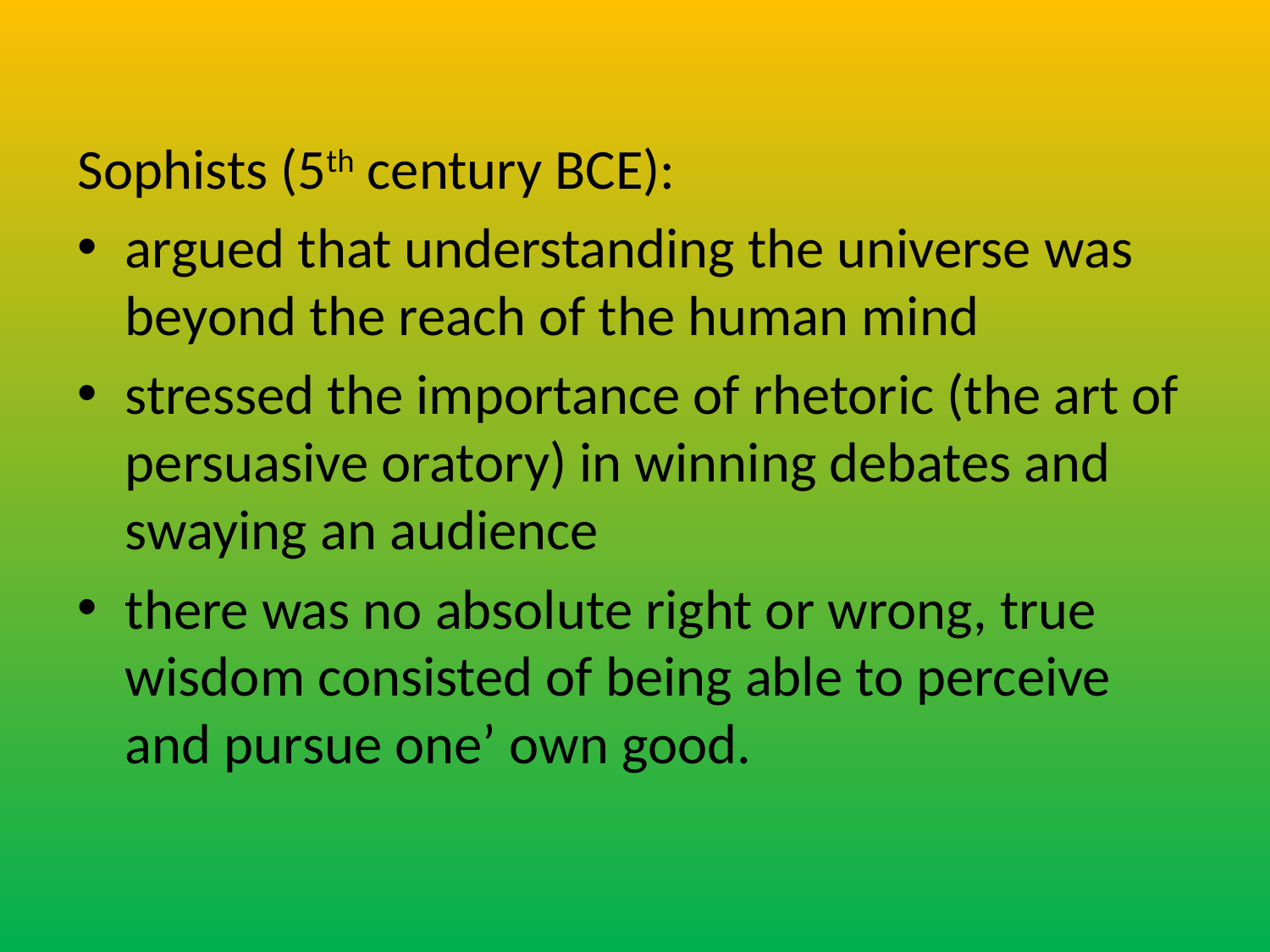

Sophists (5th century BCE):
argued that understanding the universe was beyond the reach of the human mind
stressed the importance of rhetoric (the art of persuasive oratory) in winning debates and swaying an audience
there was no absolute right or wrong, true wisdom consisted of being able to perceive and pursue one’ own good.